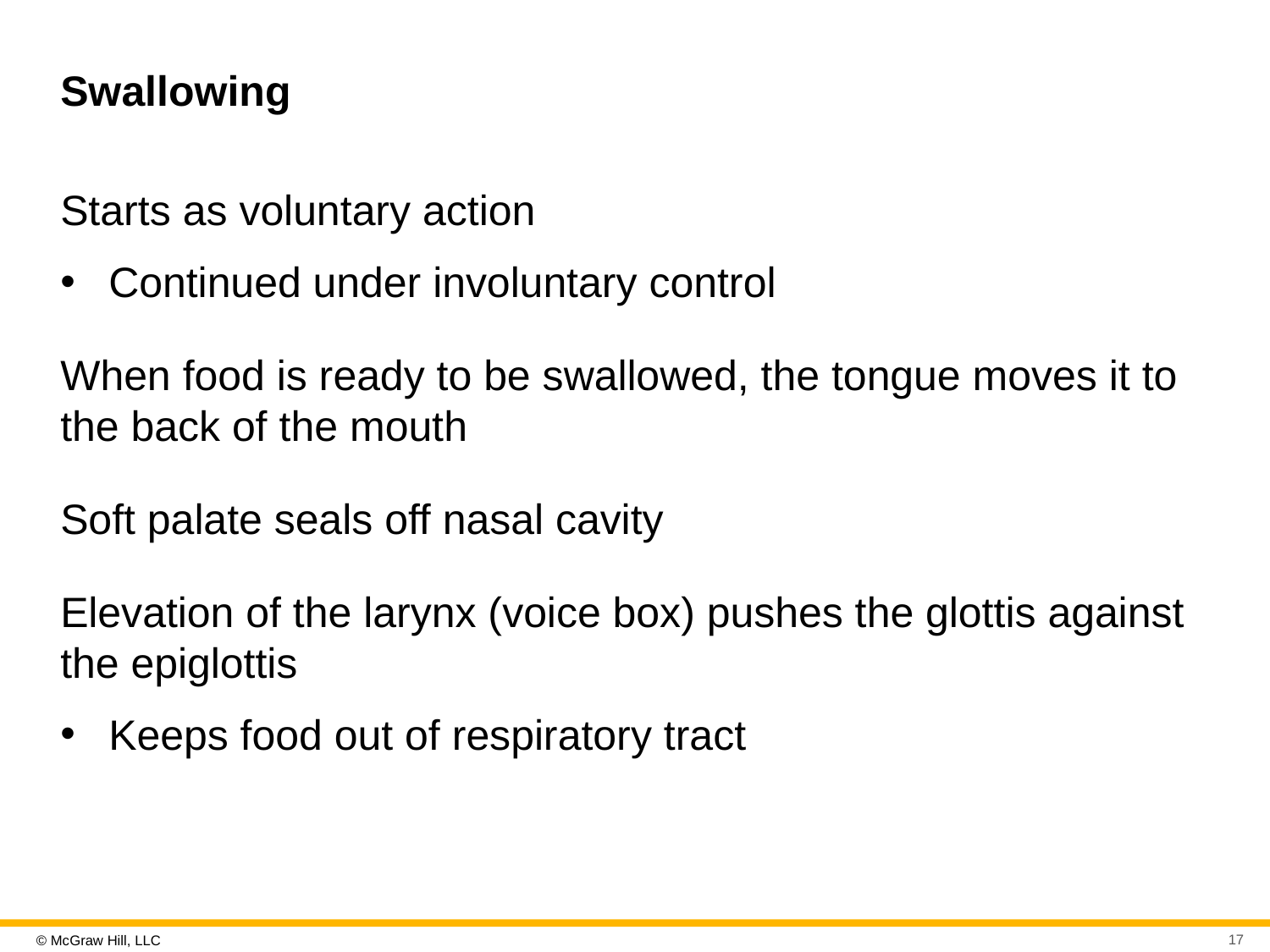

# Swallowing
Starts as voluntary action
Continued under involuntary control
When food is ready to be swallowed, the tongue moves it to the back of the mouth
Soft palate seals off nasal cavity
Elevation of the larynx (voice box) pushes the glottis against the epiglottis
Keeps food out of respiratory tract
17